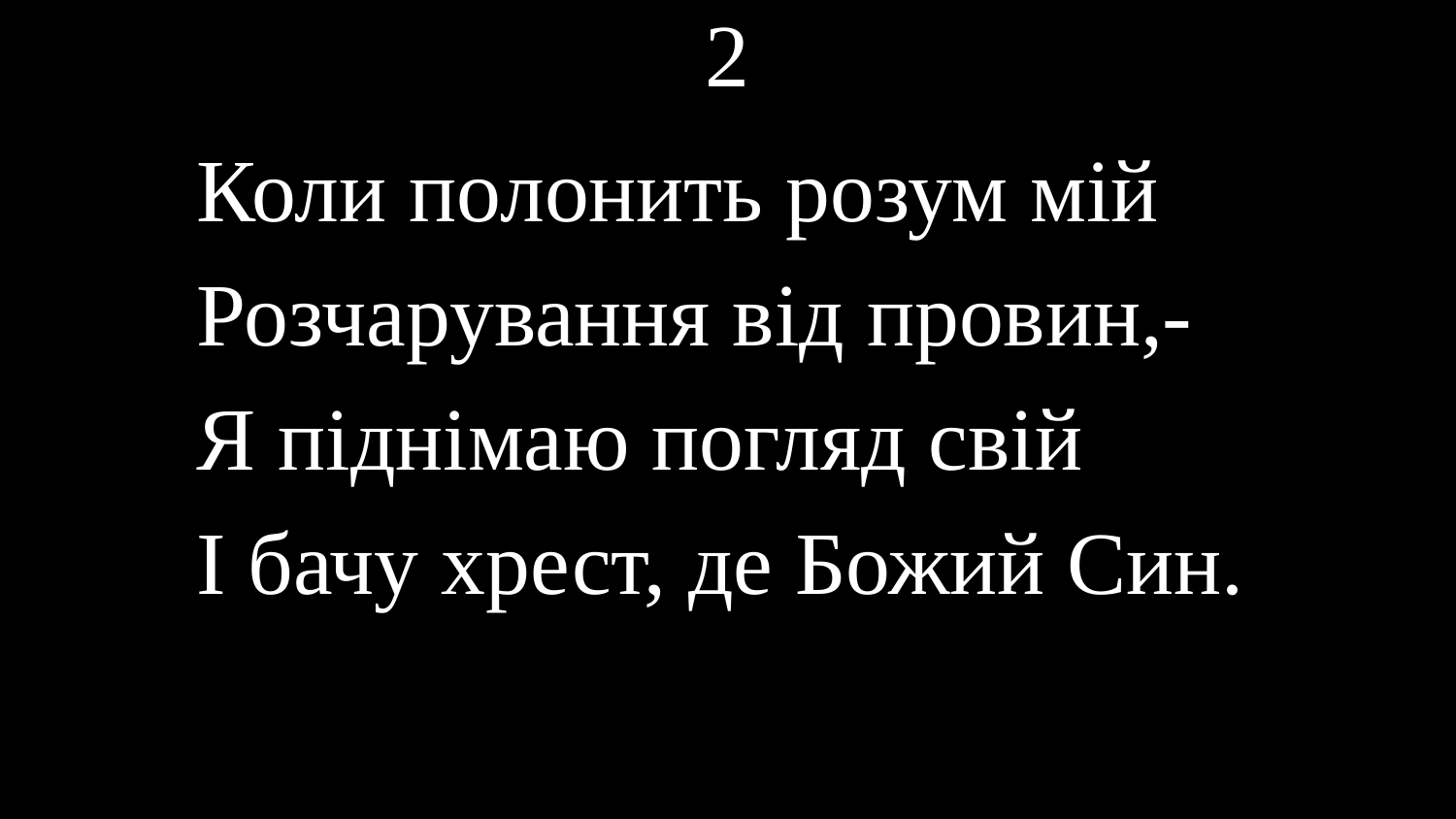

# 2
Коли полонить розум мій
Розчарування від провин,-
Я піднімаю погляд свій
І бачу хрест, де Божий Син.